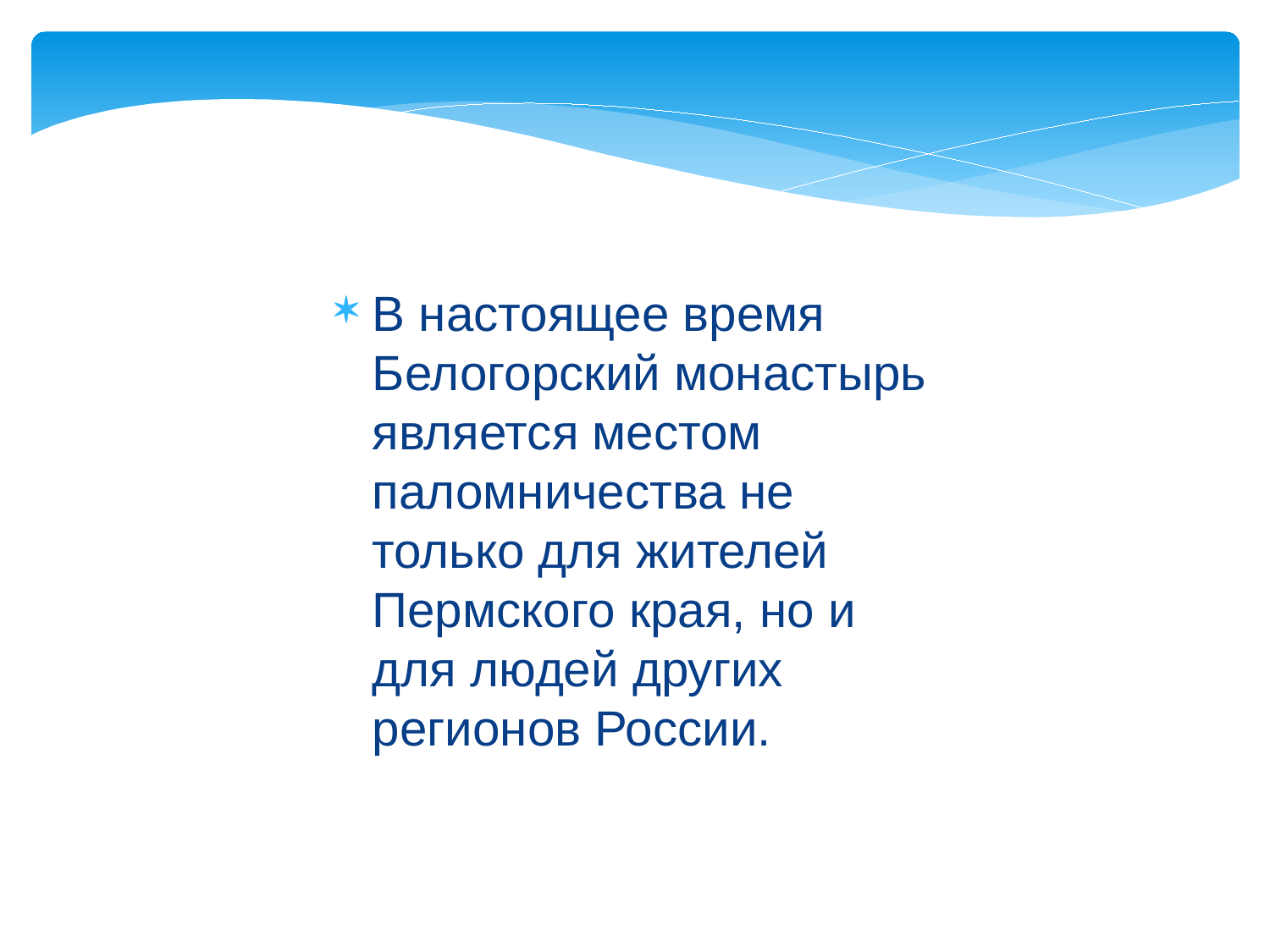

В настоящее время Белогорский монастырь является местом паломничества не только для жителей Пермского края, но и для людей других регионов России.